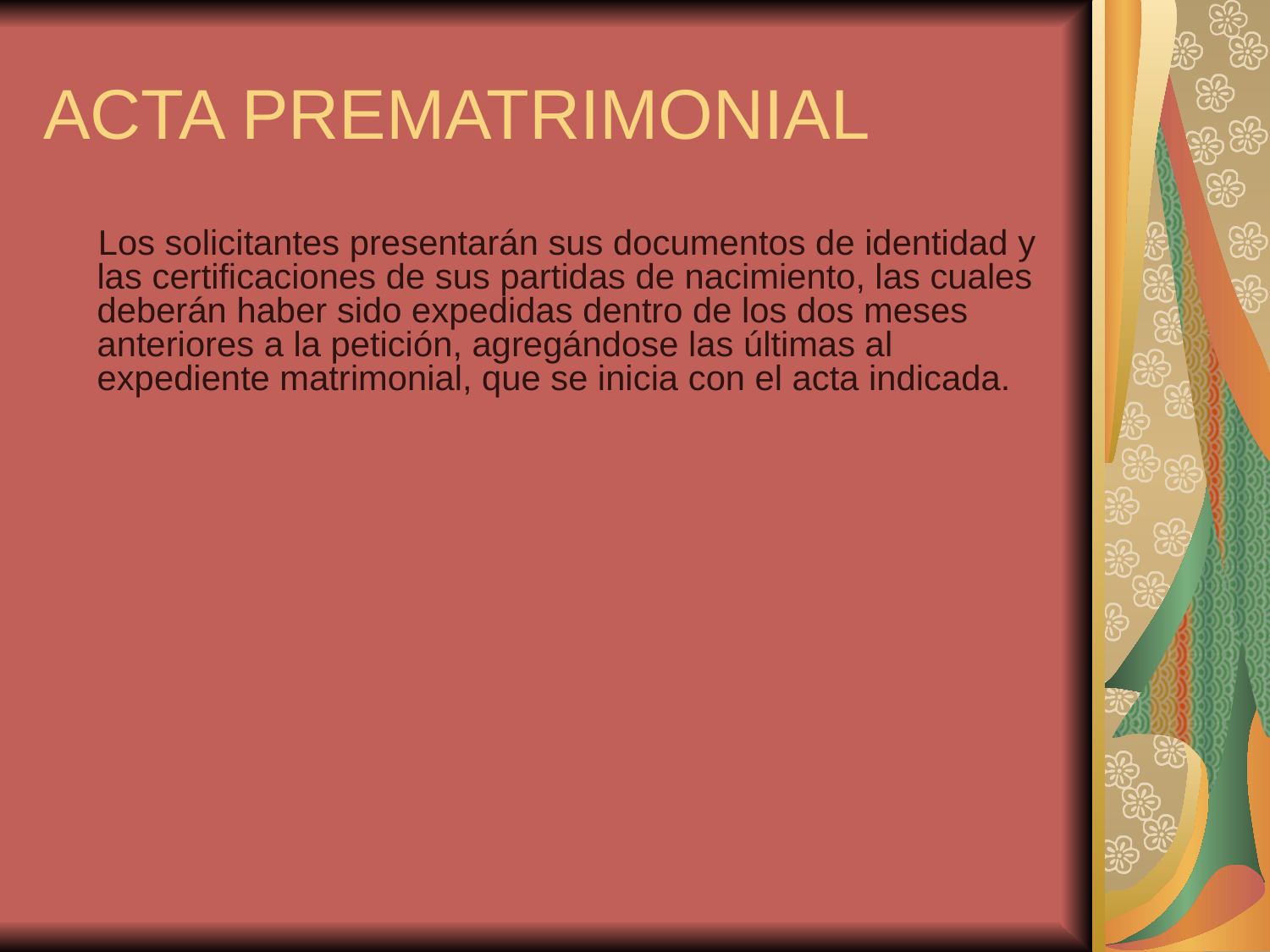

ACTA PREMATRIMONIAL
     Los solicitantes presentarán sus documentos de identidad y las certificaciones de sus partidas de nacimiento, las cuales deberán haber sido expedidas dentro de los dos meses anteriores a la petición, agregándose las últimas al expediente matrimonial, que se inicia con el acta indicada.